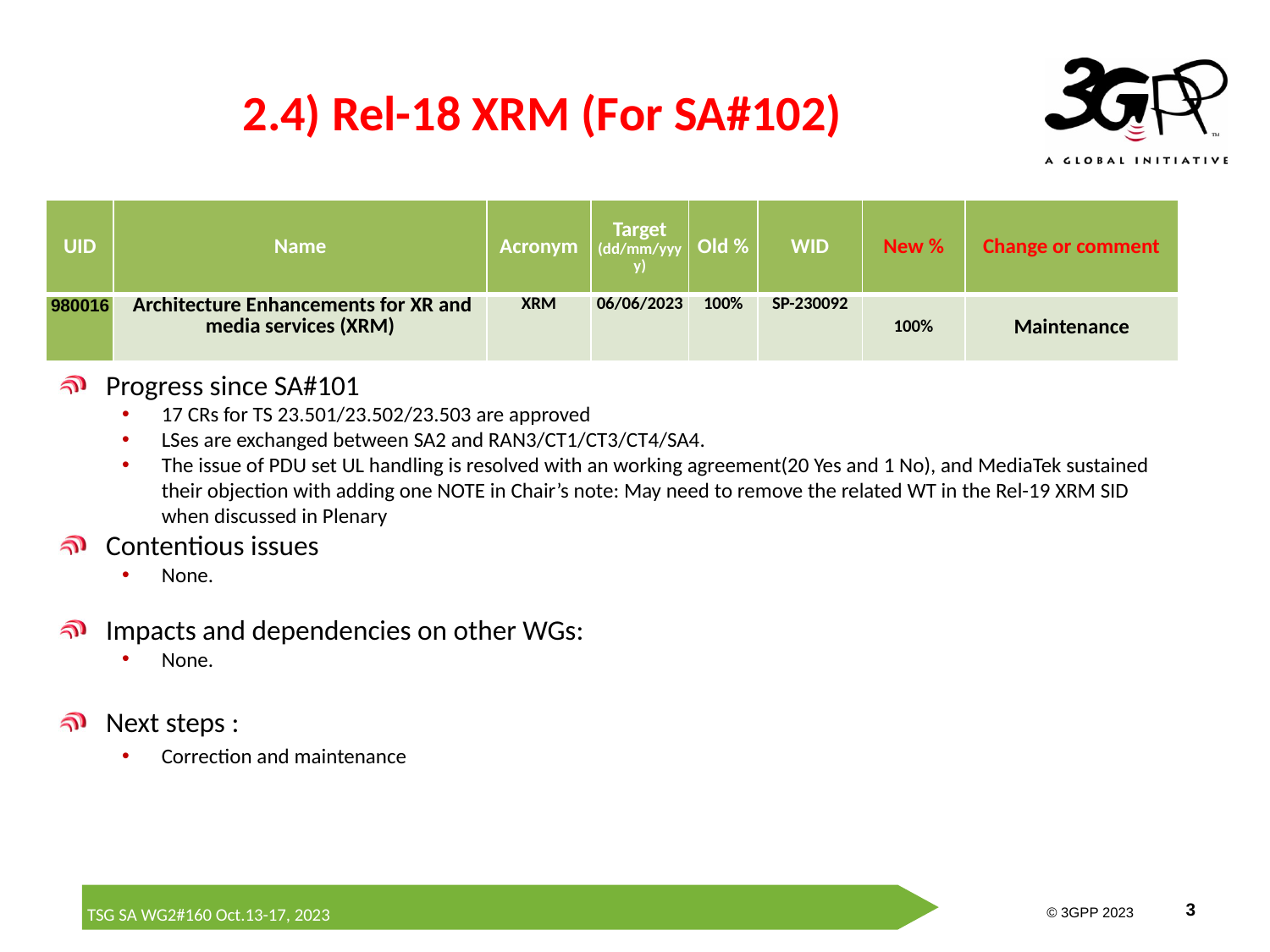

# 2.4) Rel-18 XRM (For SA#102)
| UID | Name | Acronym | Target (dd/mm/yyyy) | Old % | WID | New % | Change or comment |
| --- | --- | --- | --- | --- | --- | --- | --- |
| 980016 | Architecture Enhancements for XR and media services (XRM) | XRM | 06/06/2023 | 100% | SP-230092 | 100% | Maintenance |
Progress since SA#101
17 CRs for TS 23.501/23.502/23.503 are approved
LSes are exchanged between SA2 and RAN3/CT1/CT3/CT4/SA4.
The issue of PDU set UL handling is resolved with an working agreement(20 Yes and 1 No), and MediaTek sustained their objection with adding one NOTE in Chair’s note: May need to remove the related WT in the Rel-19 XRM SID when discussed in Plenary
Contentious issues
None.

Impacts and dependencies on other WGs:
None.

Next steps :
Correction and maintenance